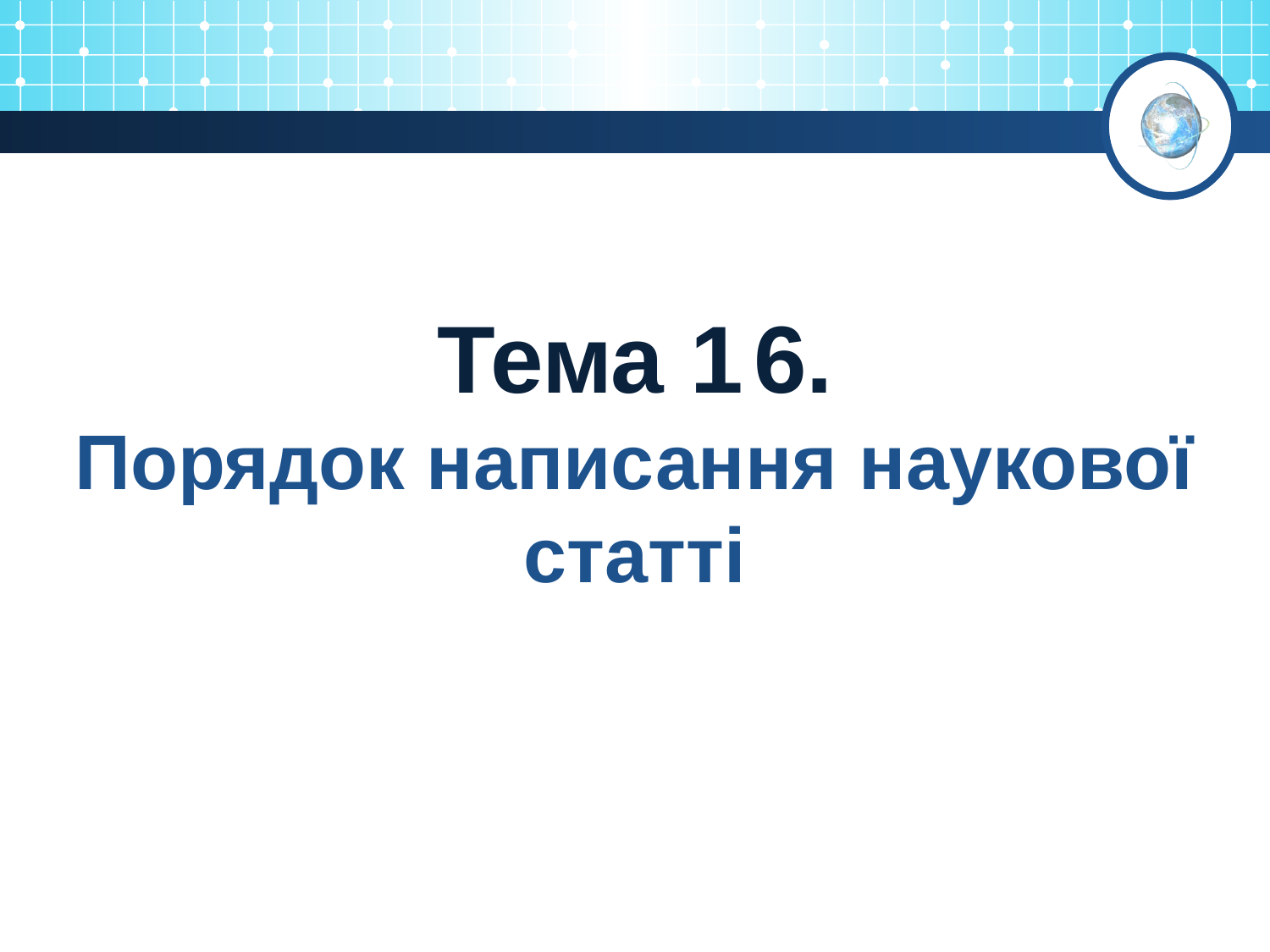

# Тема 16. Порядок написання наукової статті